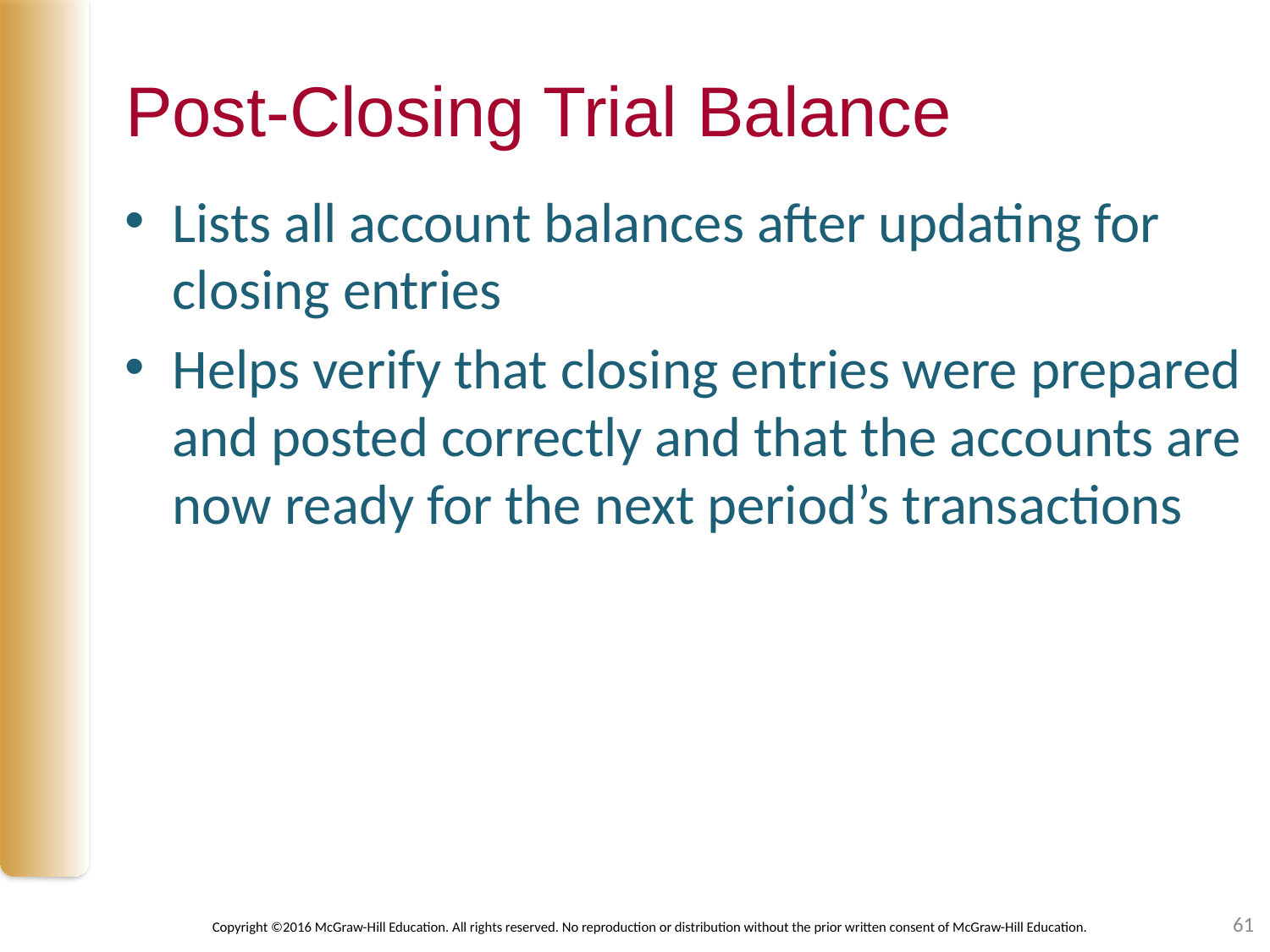

# Post-Closing Trial Balance
Lists all account balances after updating for closing entries
Helps verify that closing entries were prepared and posted correctly and that the accounts are now ready for the next period’s transactions
61
Copyright ©2016 McGraw-Hill Education. All rights reserved. No reproduction or distribution without the prior written consent of McGraw-Hill Education.